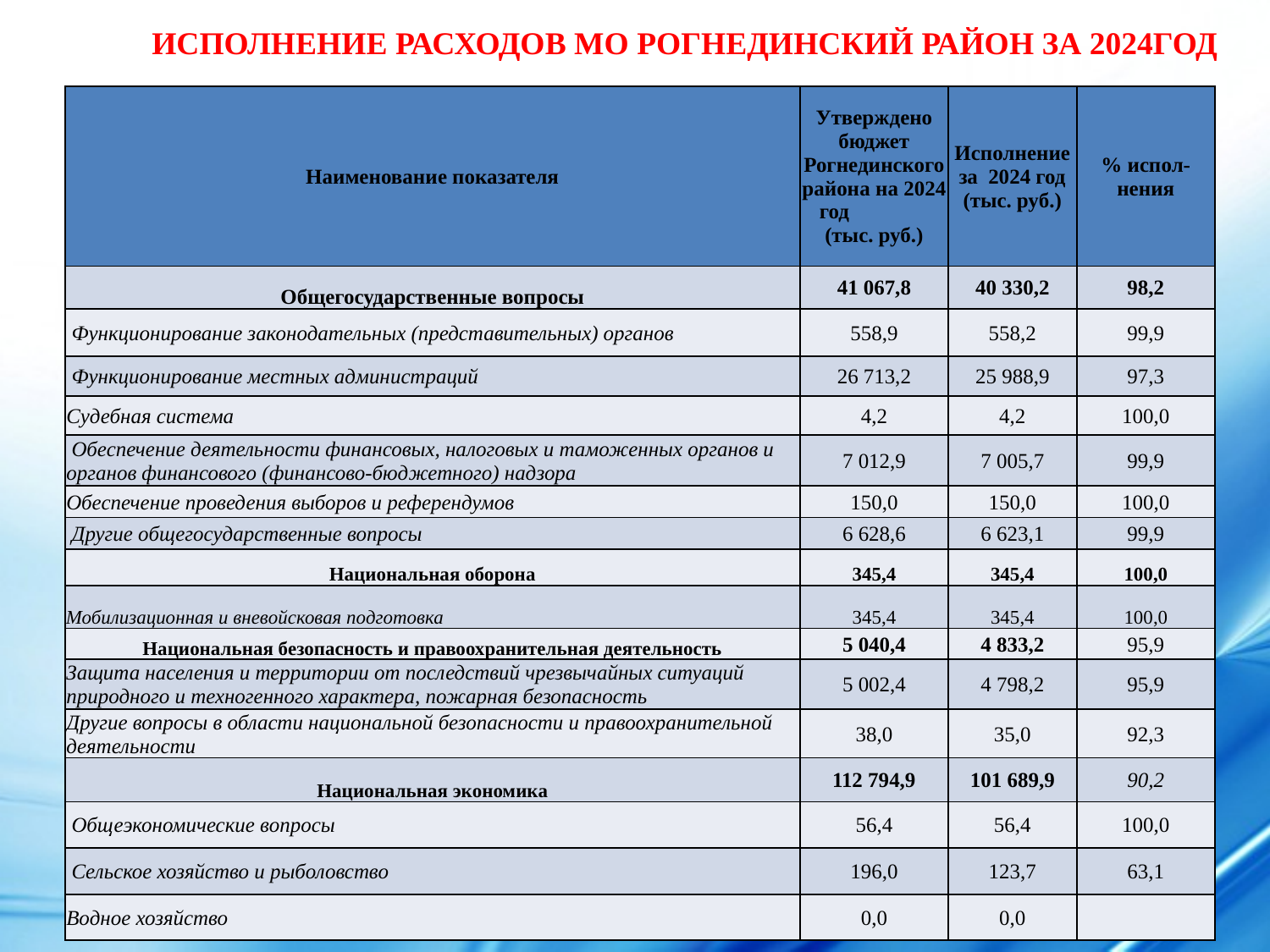

# Исполнение расходов МО Рогнединский район за 2024год
| Наименование показателя | Утверждено бюджет Рогнединского района на 2024 год (тыс. руб.) | Исполнение за 2024 год (тыс. руб.) | % испол-нения |
| --- | --- | --- | --- |
| Общегосударственные вопросы | 41 067,8 | 40 330,2 | 98,2 |
| Функционирование законодательных (представительных) органов | 558,9 | 558,2 | 99,9 |
| Функционирование местных администраций | 26 713,2 | 25 988,9 | 97,3 |
| Судебная система | 4,2 | 4,2 | 100,0 |
| Обеспечение деятельности финансовых, налоговых и таможенных органов и органов финансового (финансово-бюджетного) надзора | 7 012,9 | 7 005,7 | 99,9 |
| Обеспечение проведения выборов и референдумов | 150,0 | 150,0 | 100,0 |
| Другие общегосударственные вопросы | 6 628,6 | 6 623,1 | 99,9 |
| Национальная оборона | 345,4 | 345,4 | 100,0 |
| Мобилизационная и вневойсковая подготовка | 345,4 | 345,4 | 100,0 |
| Национальная безопасность и правоохранительная деятельность | 5 040,4 | 4 833,2 | 95,9 |
| Защита населения и территории от последствий чрезвычайных ситуаций природного и техногенного характера, пожарная безопасность | 5 002,4 | 4 798,2 | 95,9 |
| Другие вопросы в области национальной безопасности и правоохранительной деятельности | 38,0 | 35,0 | 92,3 |
| Национальная экономика | 112 794,9 | 101 689,9 | 90,2 |
| Общеэкономические вопросы | 56,4 | 56,4 | 100,0 |
| Сельское хозяйство и рыболовство | 196,0 | 123,7 | 63,1 |
| Водное хозяйство | 0,0 | 0,0 |  |